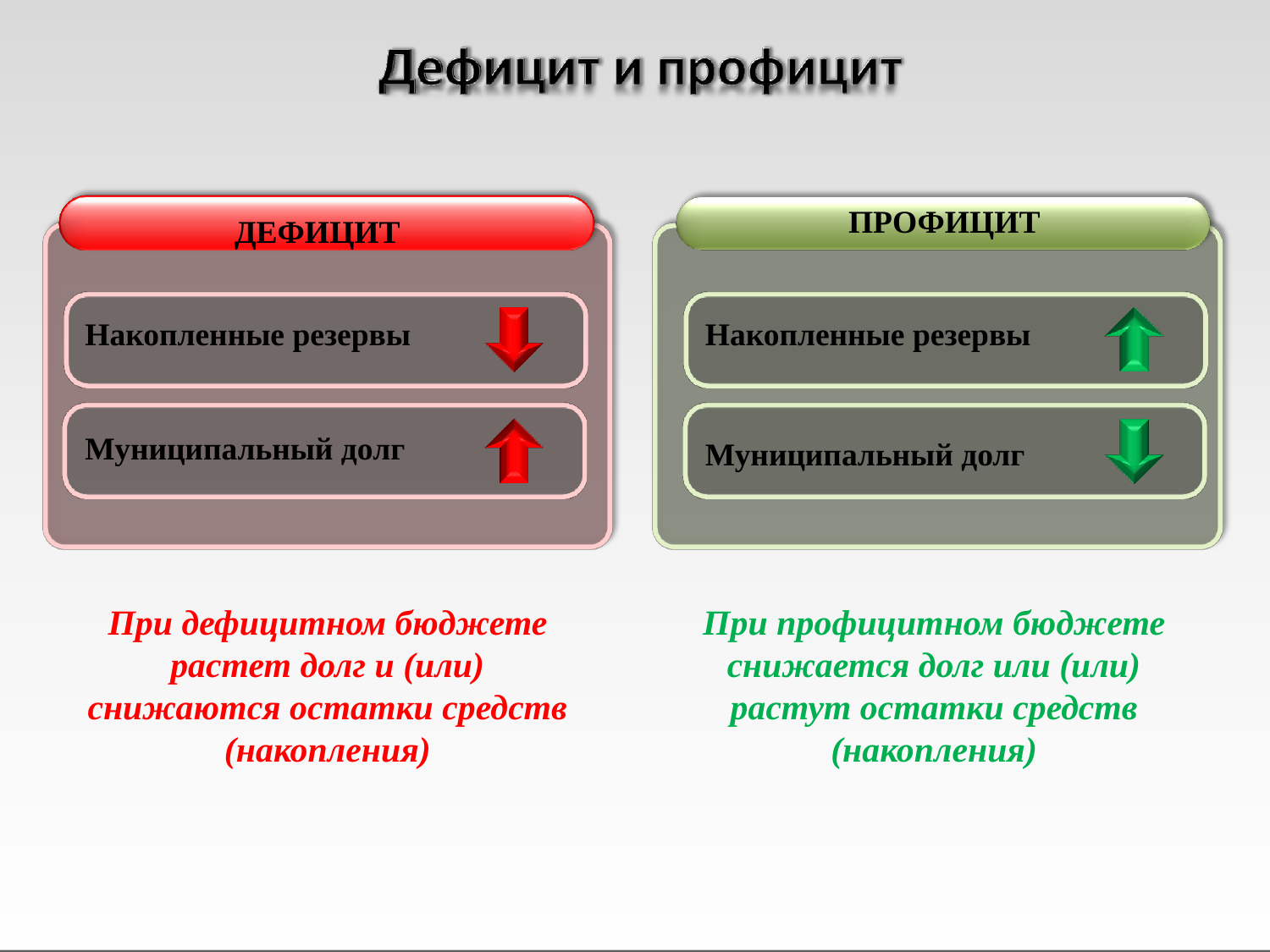

ПРОФИЦИТ

ДЕФИЦИТ

Накопленные резервы

Муниципальный долг

Накопленные резервы

Муниципальный долг

При дефицитном бюджете растет долг и (или) снижаются остатки средств (накопления)
При профицитном бюджете снижается долг или (или) растут остатки средств (накопления)